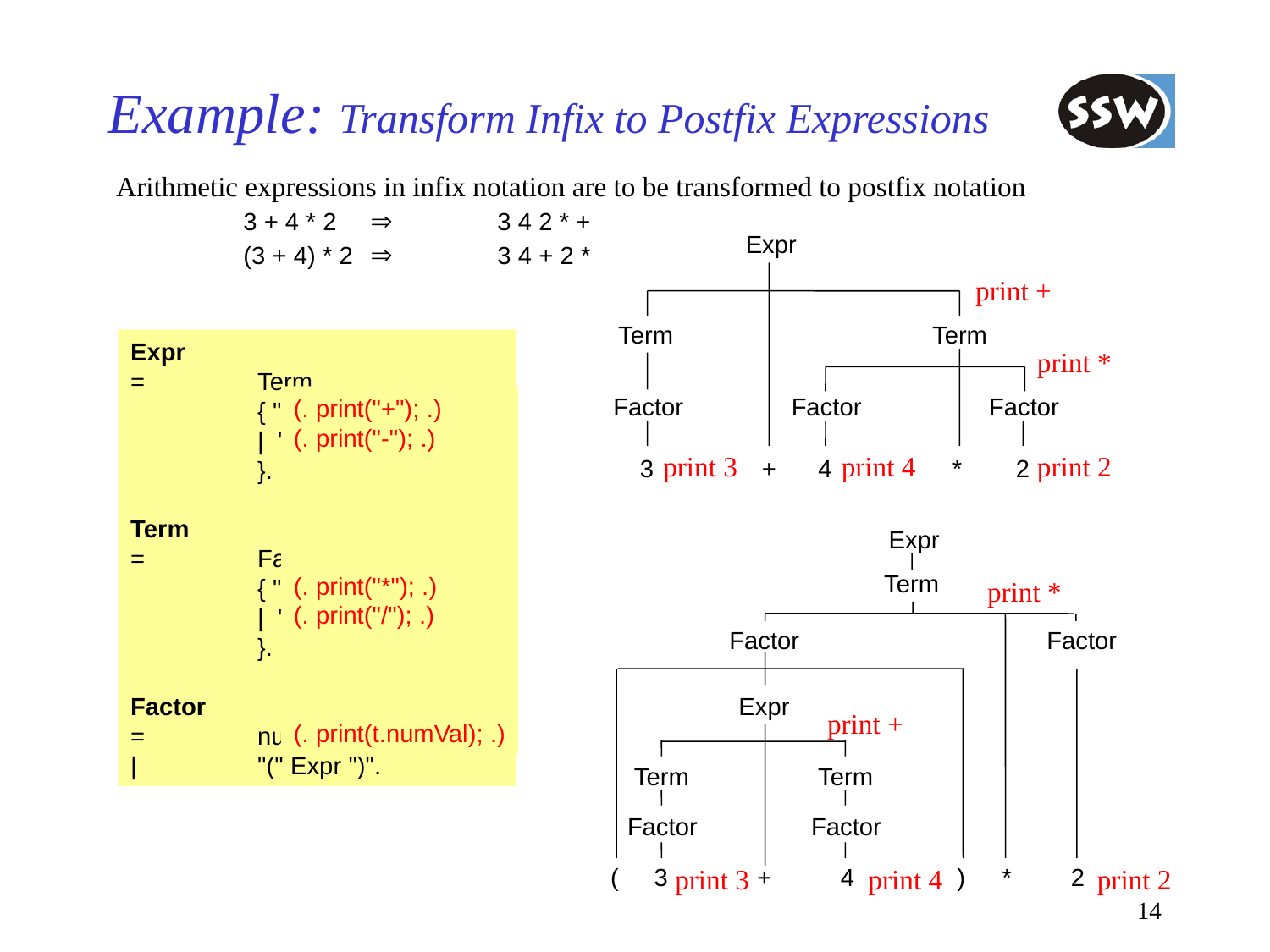

# Example: Transform Infix to Postfix Expressions
Arithmetic expressions in infix notation are to be transformed to postfix notation
	3 + 4 * 2	⇒ 	3 4 2 * +
	(3 + 4) * 2	⇒ 	3 4 + 2 *
Expr

Term
Term

Factor
Factor
Factor

3
+
4
*
2
print +
Expr
=	Term
	{ "+" Term
	|  "-" Term
	}.

Term
=	Factor
	{ "*" Factor
	|  "/" Factor
	}.

Factor
=	number
|	"(" Expr ")".
print *
(. print("+"); .)
(. print("-"); .)

(. print("*"); .)
(. print("/"); .)

(. print(t.numVal); .)
print 3
print 4
print 2
Expr

Term

Factor
Factor

Expr

Term
Term

Factor
Factor

(
3
+
4
)
*
2
print *
print +
print 3
print 4
print 2
14